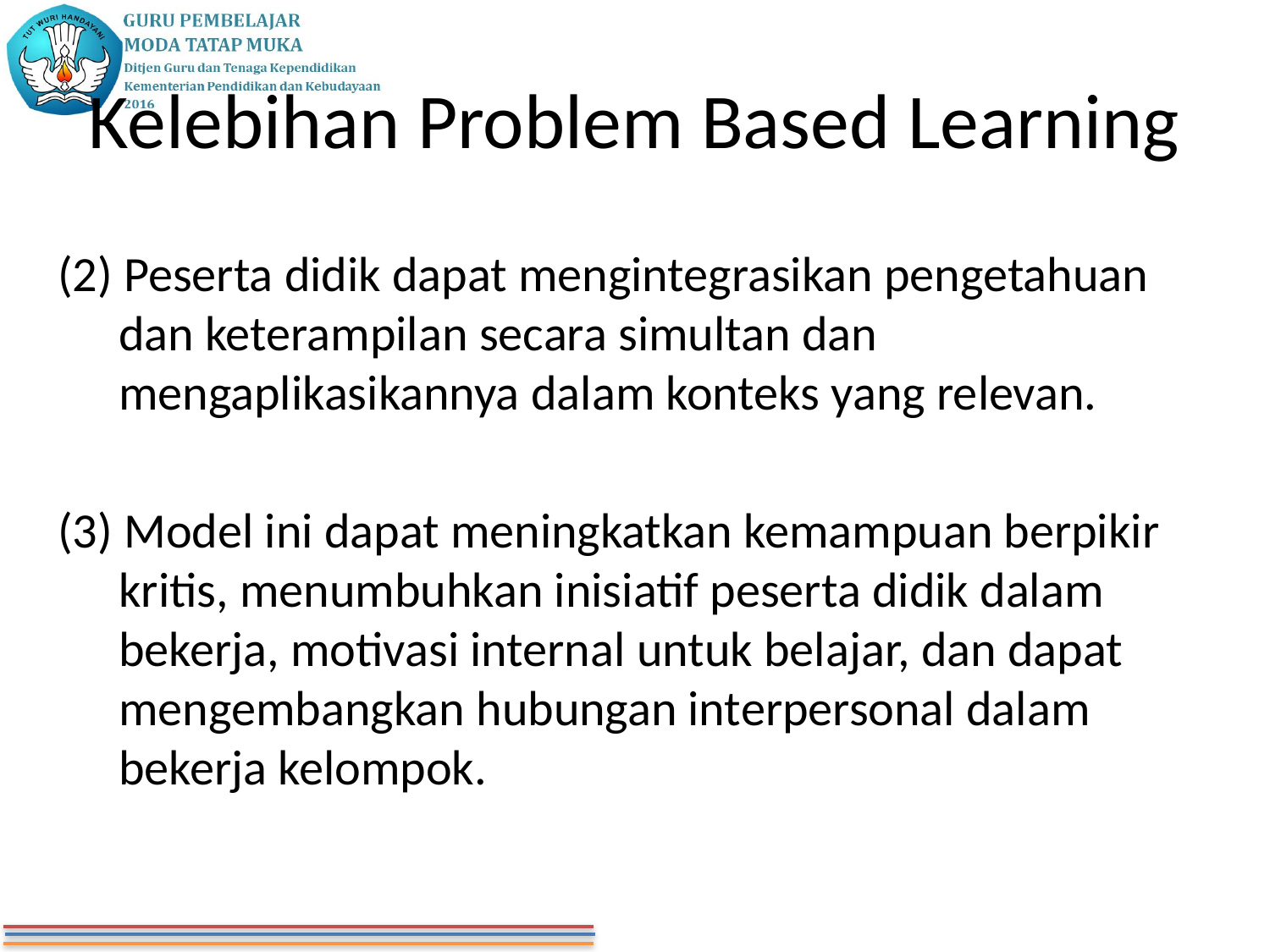

# Kelebihan Problem Based Learning
(2) Peserta didik dapat mengintegrasikan pengetahuan dan keterampilan secara simultan dan mengaplikasikannya dalam konteks yang relevan.

(3) Model ini dapat meningkatkan kemampuan berpikir kritis, menumbuhkan inisiatif peserta didik dalam bekerja, motivasi internal untuk belajar, dan dapat mengembangkan hubungan interpersonal dalam bekerja kelompok.